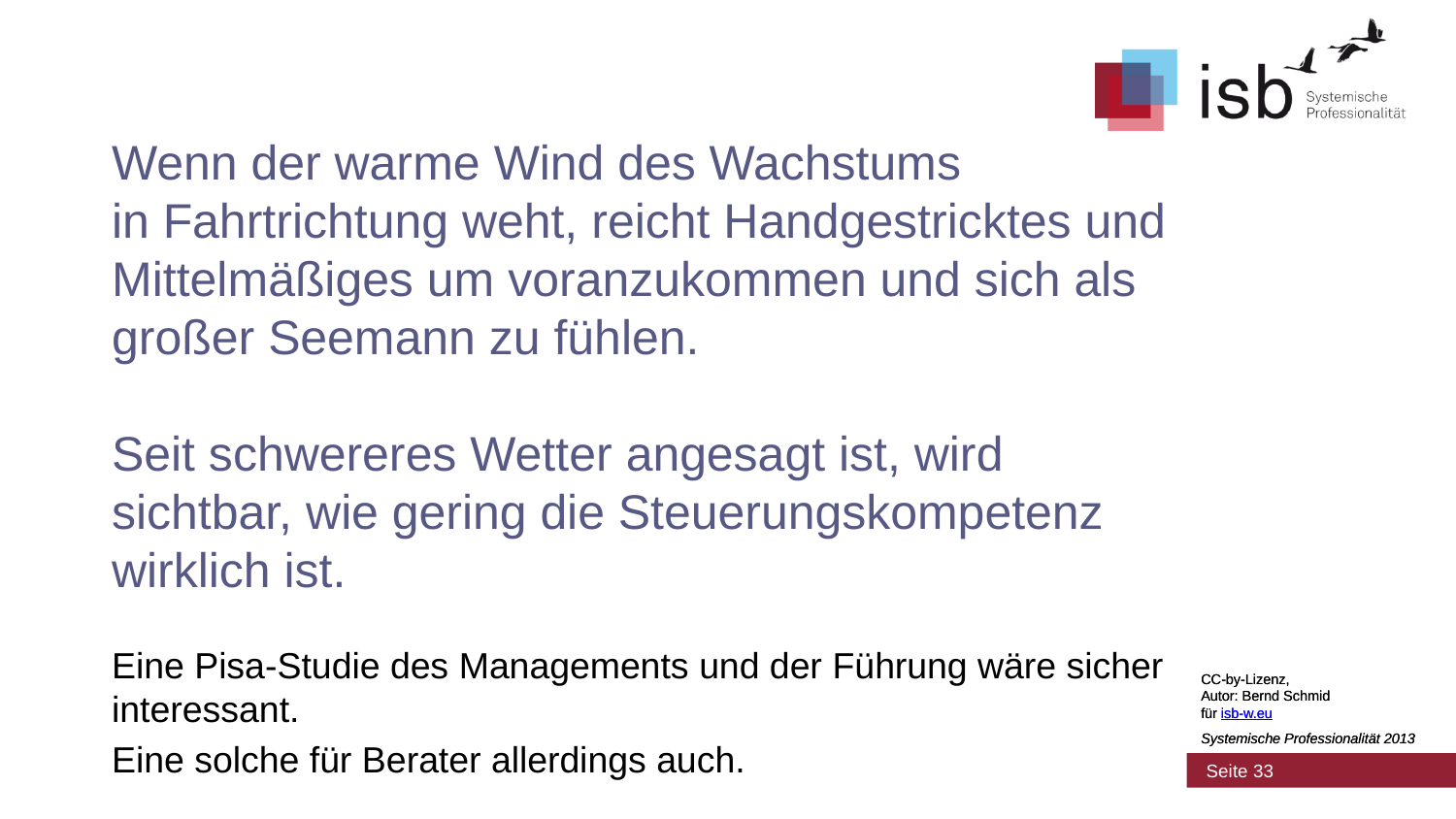

# Wenn der warme Wind des Wachstums in Fahrtrichtung weht, reicht Handgestricktes und Mittelmäßiges um voranzukommen und sich als großer Seemann zu fühlen. Seit schwereres Wetter angesagt ist, wird sichtbar, wie gering die Steuerungskompetenz wirklich ist.

Eine Pisa-Studie des Managements und der Führung wäre sicher interessant.
Eine solche für Berater allerdings auch.

CC-by-Lizenz,
Autor: Bernd Schmid
für isb-w.eu
Systemische Professionalität 2013
 Seite 33